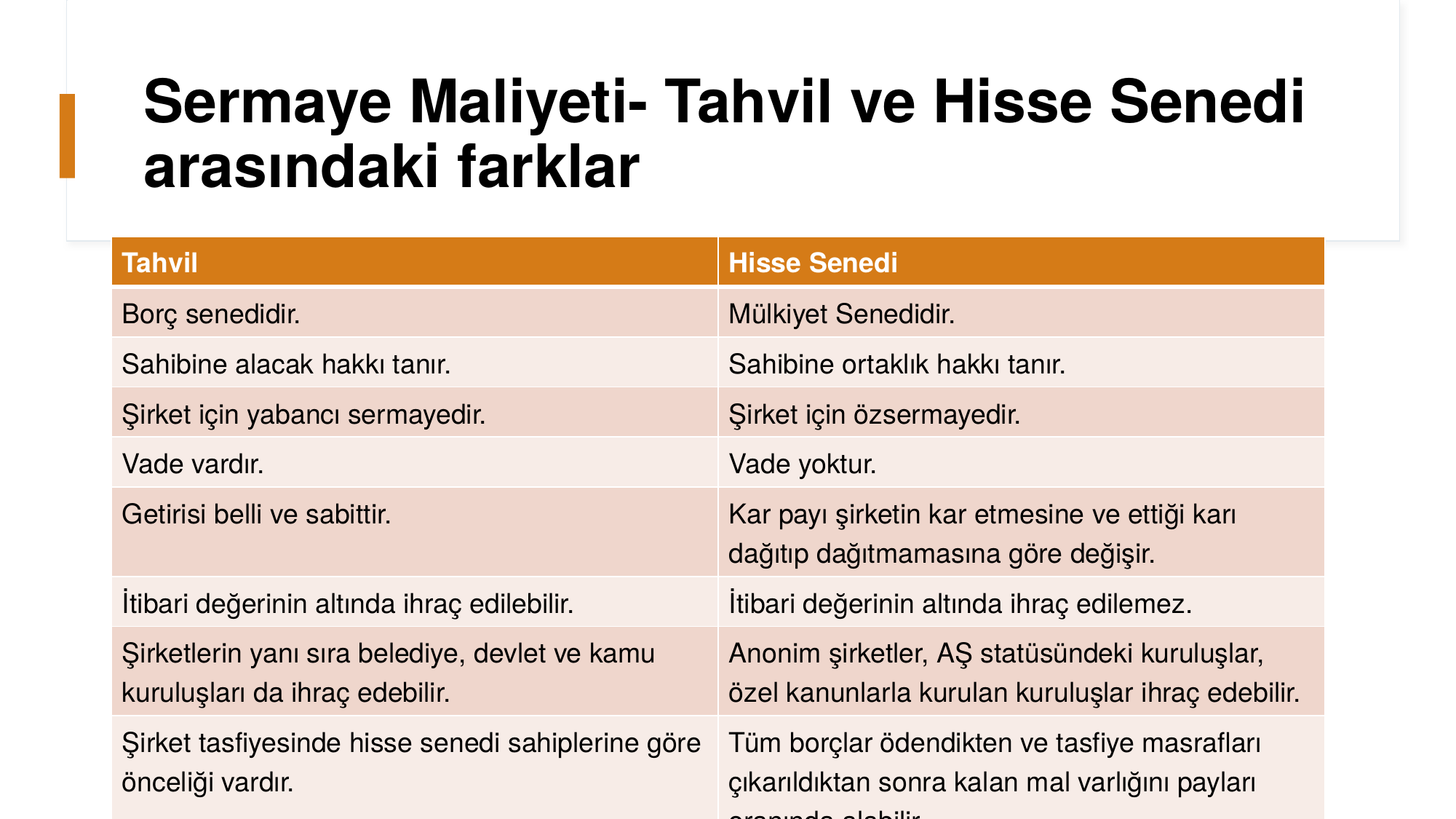

# Sermaye Maliyeti- Tahvil ve Hisse Senedi arasındaki farklar
| Tahvil | Hisse Senedi |
| --- | --- |
| Borç senedidir. | Mülkiyet Senedidir. |
| Sahibine alacak hakkı tanır. | Sahibine ortaklık hakkı tanır. |
| Şirket için yabancı sermayedir. | Şirket için özsermayedir. |
| Vade vardır. | Vade yoktur. |
| Getirisi belli ve sabittir. | Kar payı şirketin kar etmesine ve ettiği karı dağıtıp dağıtmamasına göre değişir. |
| İtibari değerinin altında ihraç edilebilir. | İtibari değerinin altında ihraç edilemez. |
| Şirketlerin yanı sıra belediye, devlet ve kamu kuruluşları da ihraç edebilir. | Anonim şirketler, AŞ statüsündeki kuruluşlar, özel kanunlarla kurulan kuruluşlar ihraç edebilir. |
| Şirket tasfiyesinde hisse senedi sahiplerine göre önceliği vardır. | Tüm borçlar ödendikten ve tasfiye masrafları çıkarıldıktan sonra kalan mal varlığını payları oranında alabilir. |